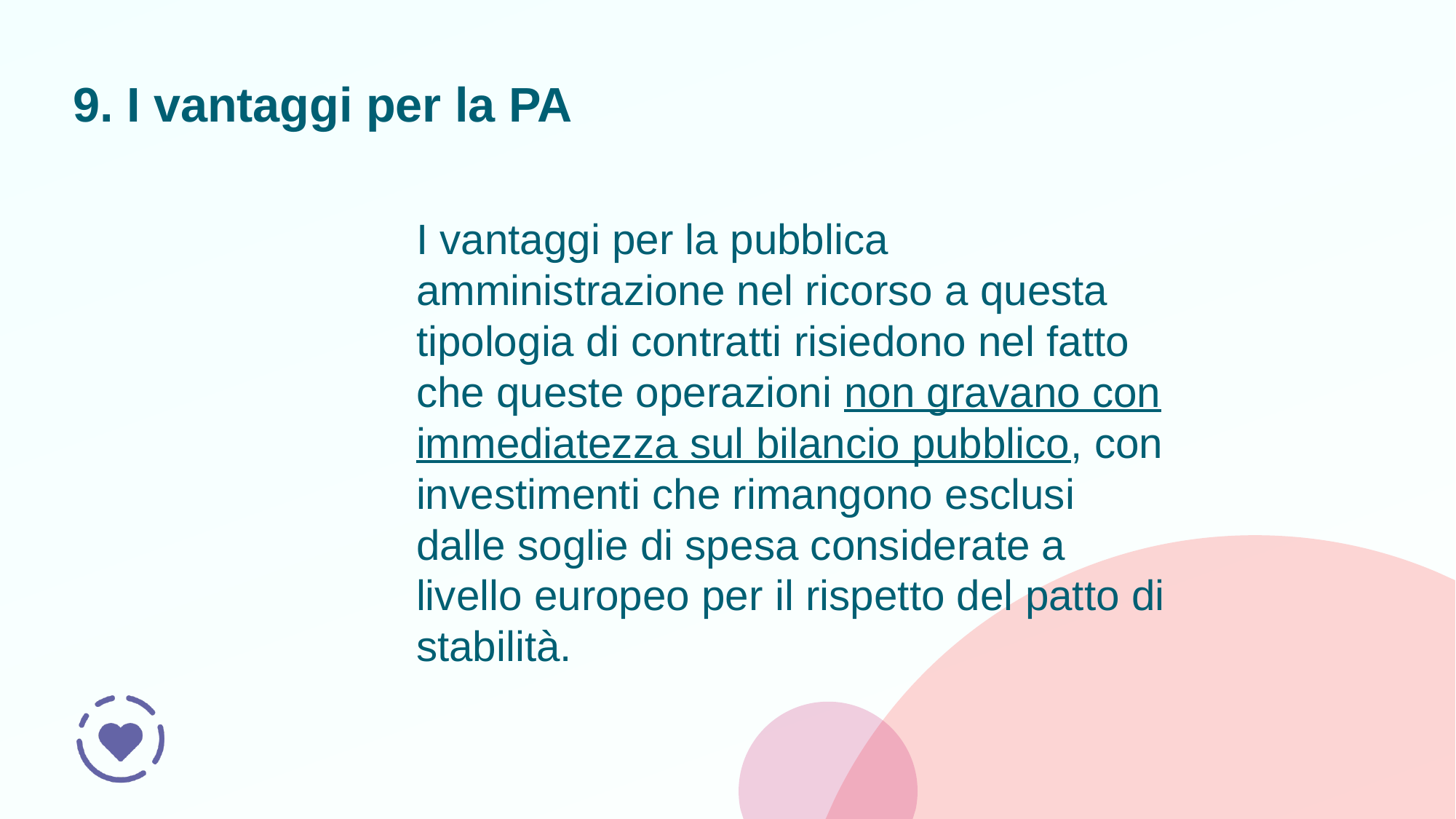

# 9. I vantaggi per la PA
I vantaggi per la pubblica amministrazione nel ricorso a questa tipologia di contratti risiedono nel fatto che queste operazioni non gravano con immediatezza sul bilancio pubblico, con investimenti che rimangono esclusi dalle soglie di spesa considerate a livello europeo per il rispetto del patto di stabilità.